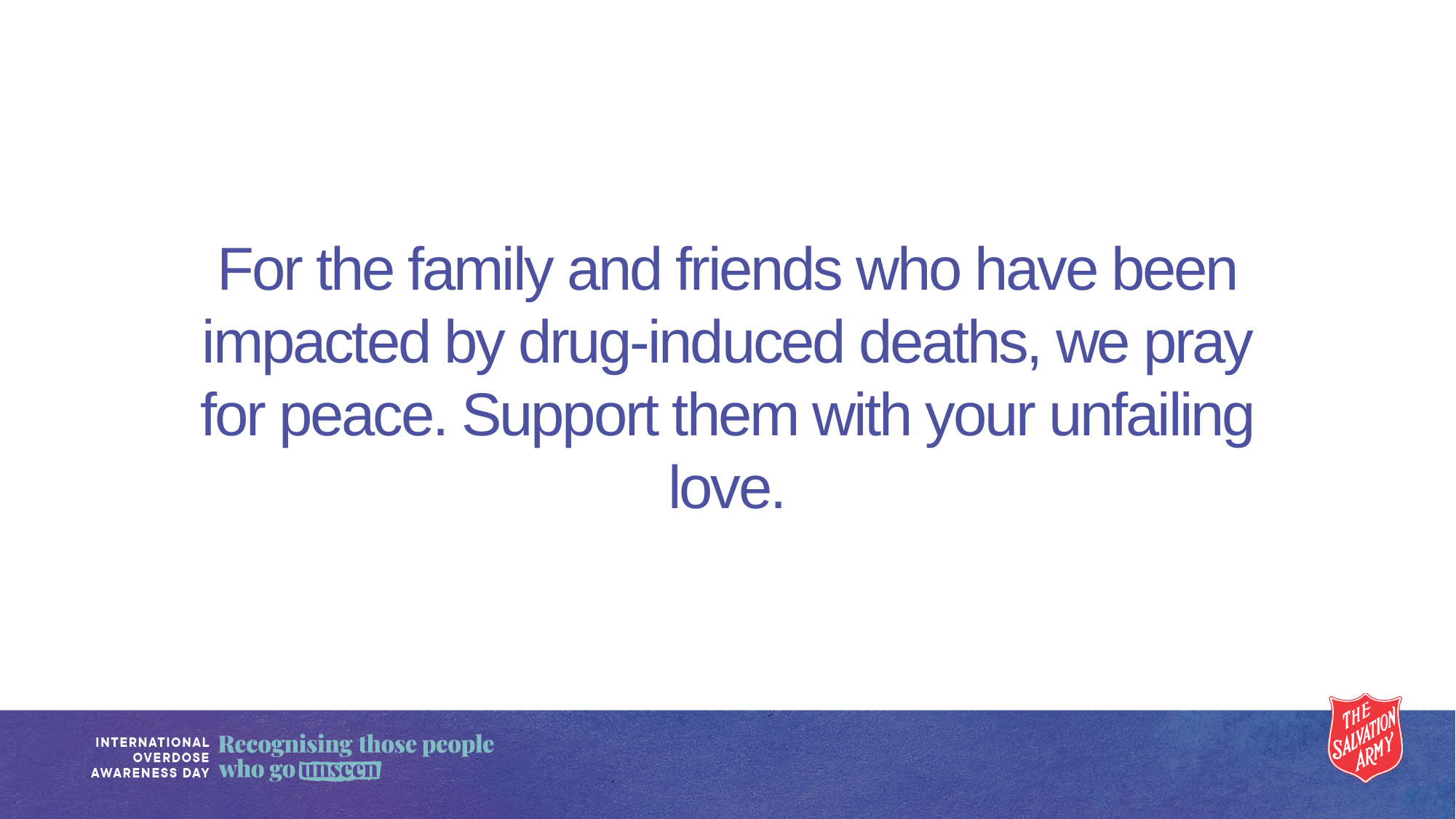

# For the family and friends who have been impacted by drug-induced deaths, we pray for peace. Support them with your unfailing love.